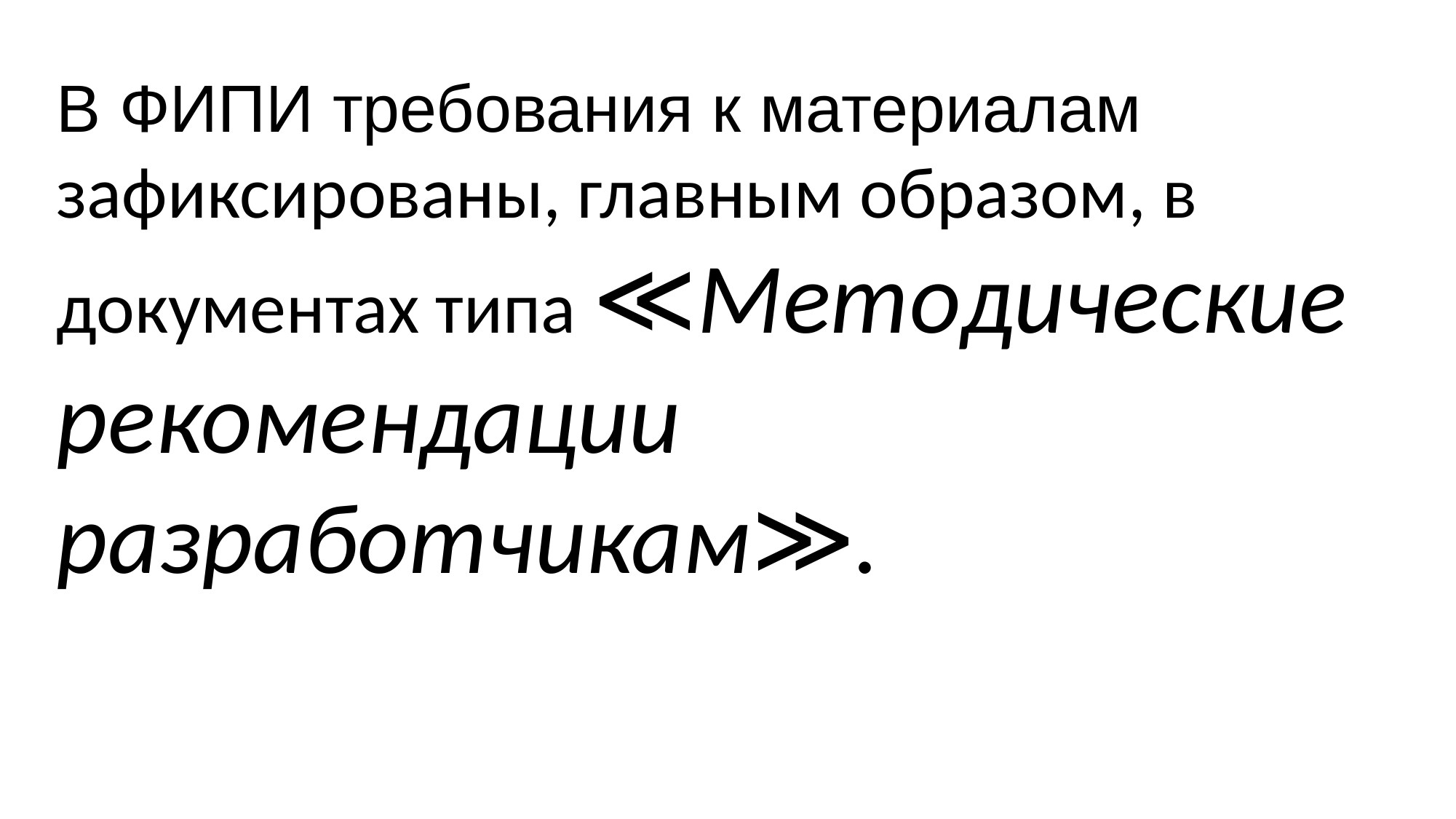

В ФИПИ требования к материалам
зафиксированы, главным образом, в документах типа ≪Методические рекомендации разработчикам≫.